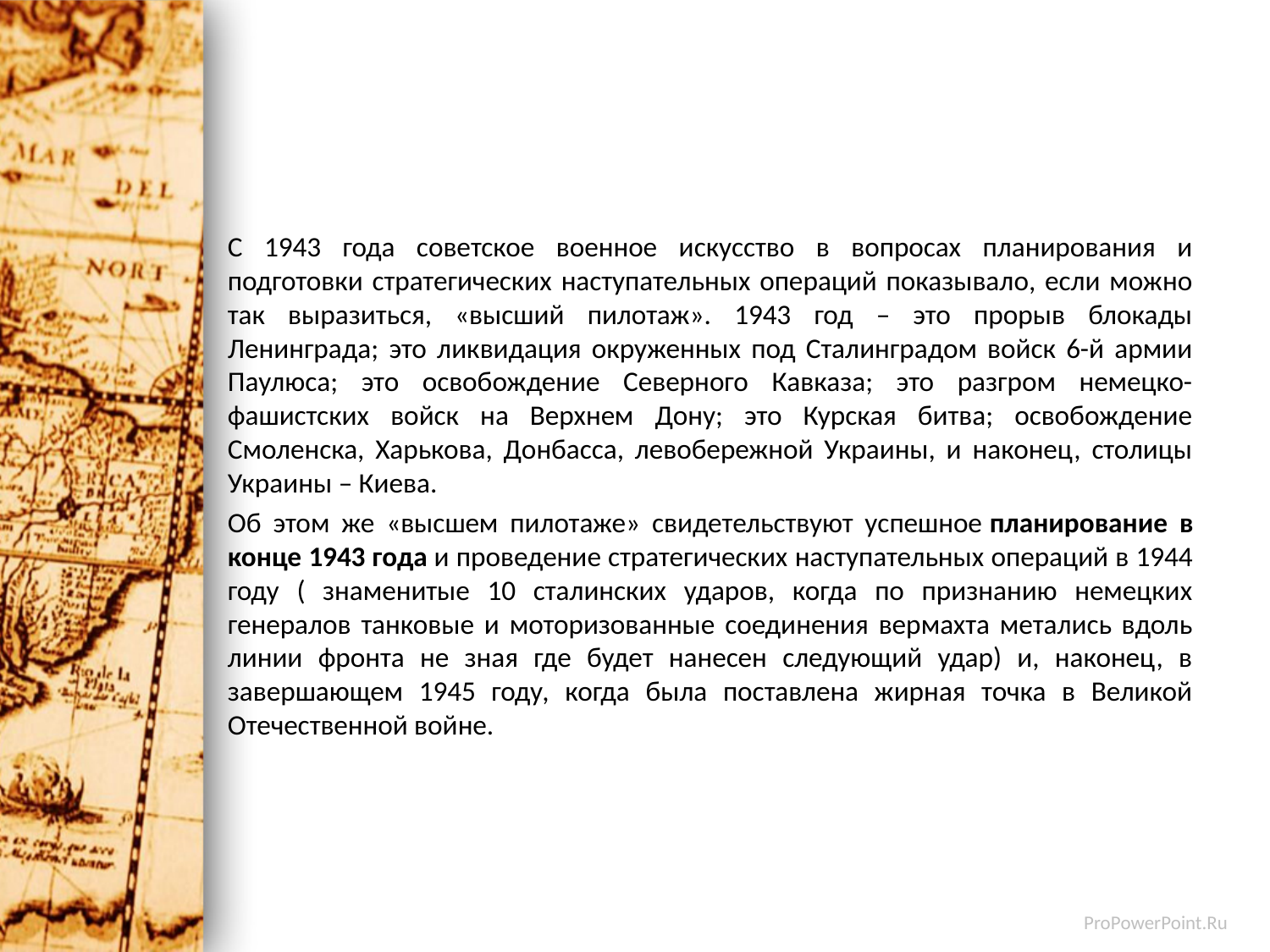

#
С 1943 года советское военное искусство в вопросах планирования и подготовки стратегических наступательных операций показывало, если можно так выразиться, «высший пилотаж». 1943 год – это прорыв блокады Ленинграда; это ликвидация окруженных под Сталинградом войск 6-й армии Паулюса; это освобождение Северного Кавказа; это разгром немецко-фашистских войск на Верхнем Дону; это Курская битва; освобождение Смоленска, Харькова, Донбасса, левобережной Украины, и наконец, столицы Украины – Киева.
Об этом же «высшем пилотаже» свидетельствуют успешное планирование в конце 1943 года и проведение стратегических наступательных операций в 1944 году ( знаменитые 10 сталинских ударов, когда по признанию немецких генералов танковые и моторизованные соединения вермахта метались вдоль линии фронта не зная где будет нанесен следующий удар) и, наконец, в завершающем 1945 году, когда была поставлена жирная точка в Великой Отечественной войне.